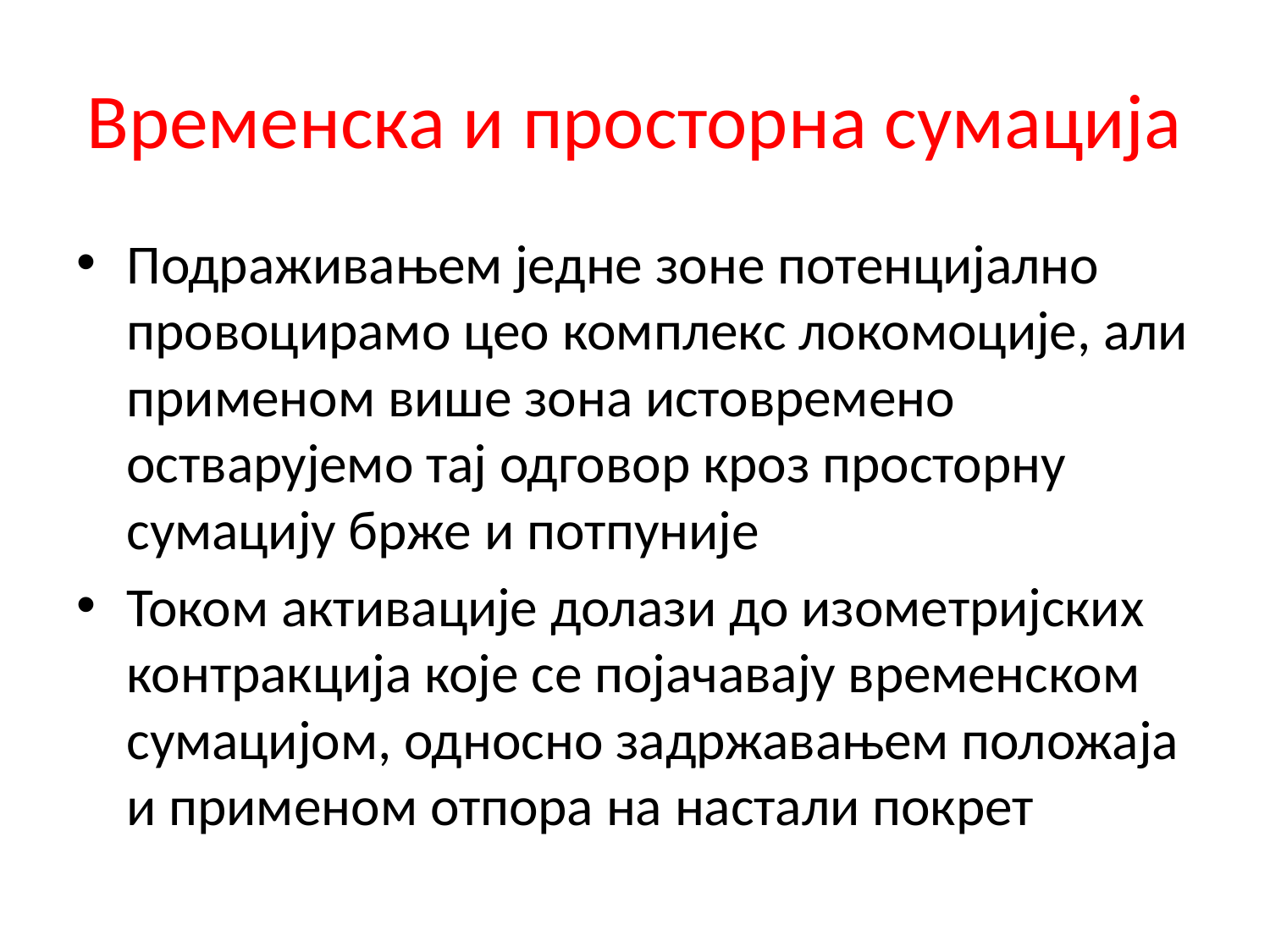

# Временска и просторна сумација
Подраживањем једне зоне потенцијално провоцирамо цео комплекс локомоције, али применом више зона истовремено остварујемо тај одговор кроз просторну сумацију брже и потпуније
Током активације долази до изометријских контракција које се појачавају временском сумацијом, односно задржавањем положаја и применом отпора на настали покрет